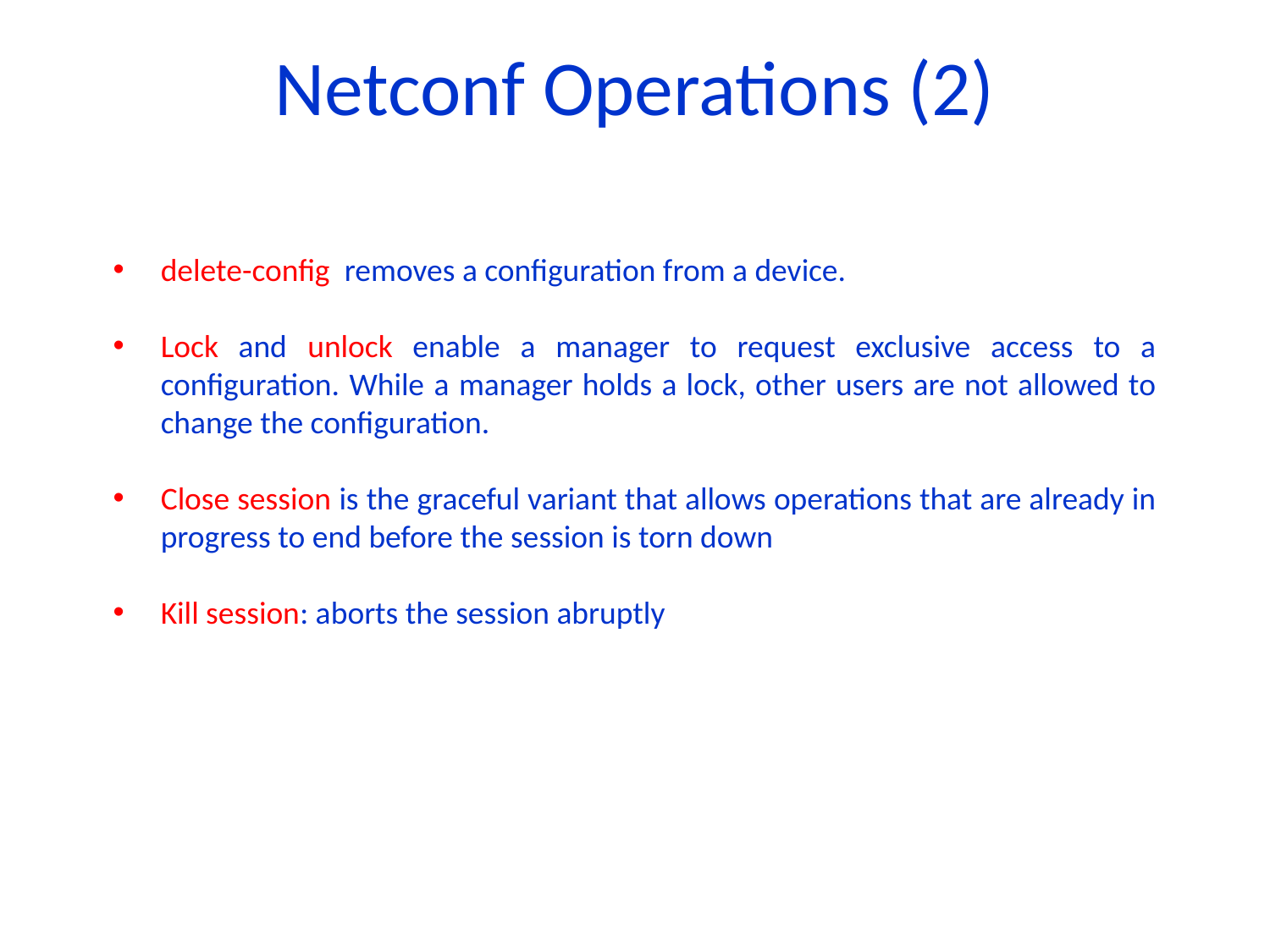

Netconf Operations (2)
delete-config  removes a configuration from a device.

Lock and unlock enable a manager to request exclusive access to a configuration. While a manager holds a lock, other users are not allowed to change the configuration.

Close session is the graceful variant that allows operations that are already in progress to end before the session is torn down

Kill session: aborts the session abruptly